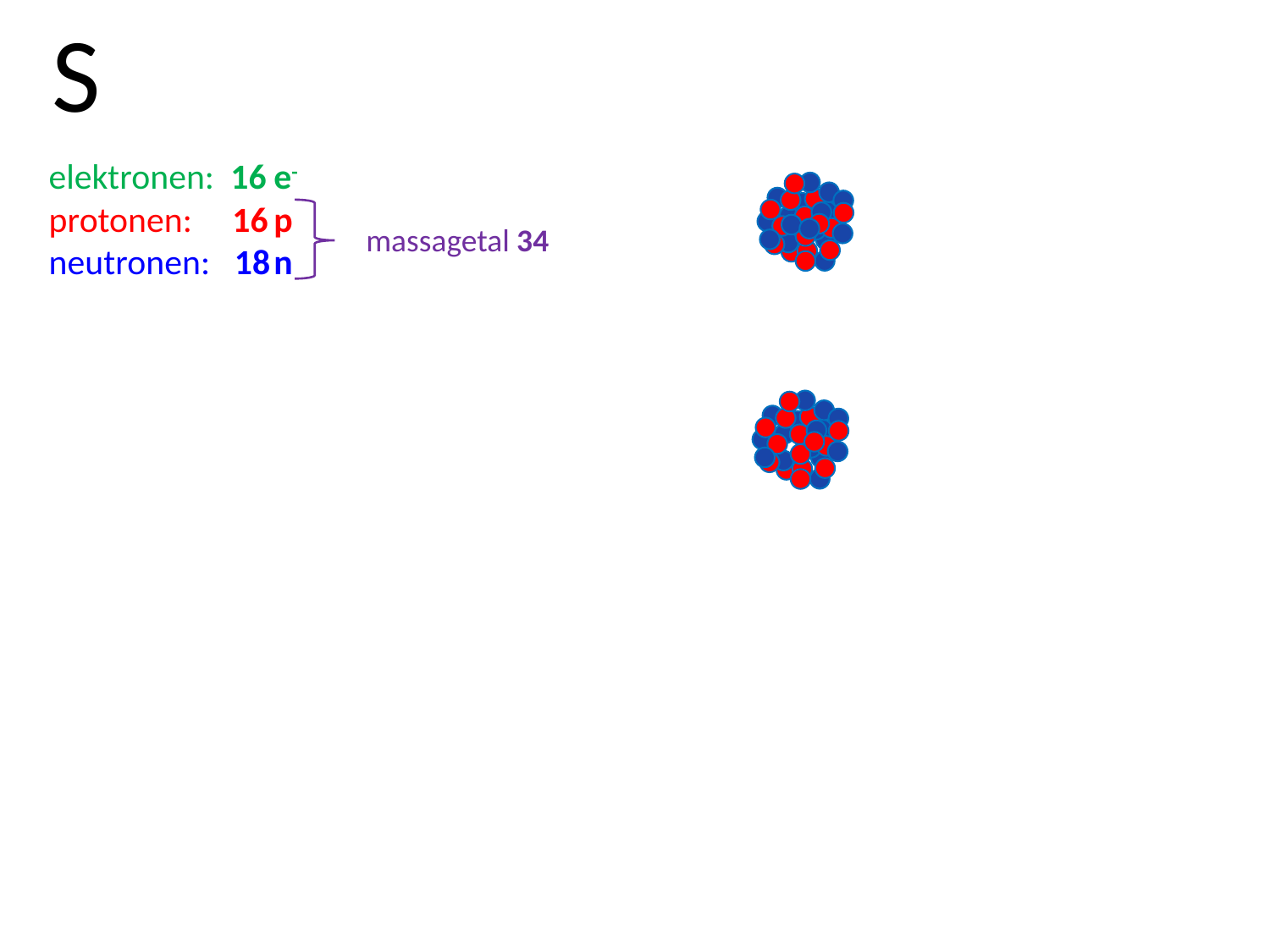

S
S
elektronen:  16	e- 	lading 1-
protonen:     16	p
neutronen:   18	n	geen lading

massagetal 34